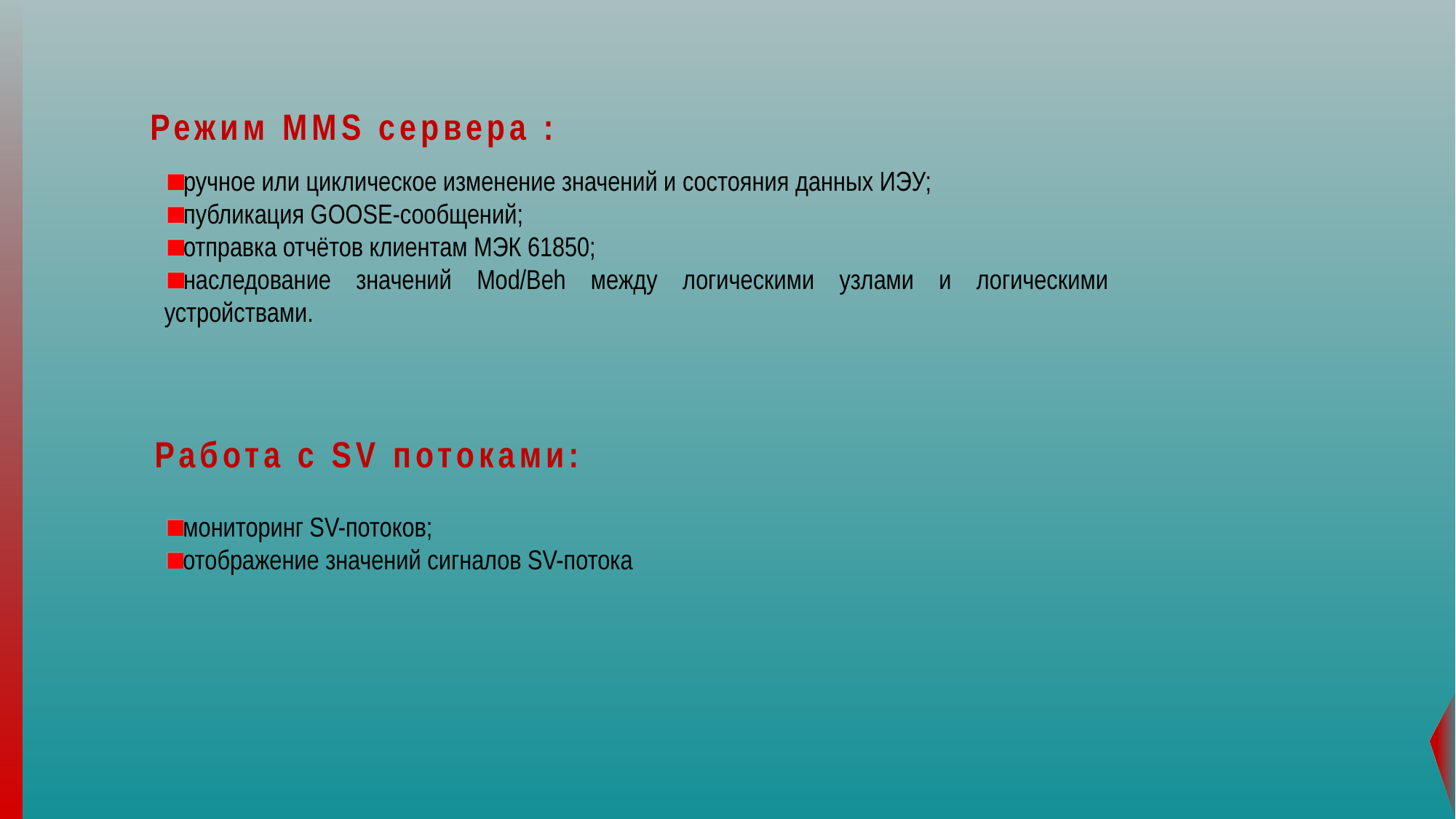

Режим MMS сервера :
ручное или циклическое изменение значений и состояния данных ИЭУ;
публикация GOOSE-сообщений;
отправка отчётов клиентам МЭК 61850;
наследование значений Mod/Beh между логическими узлами и логическими устройствами.
Работа с SV потоками:
мониторинг SV-потоков;
отображение значений сигналов SV-потока